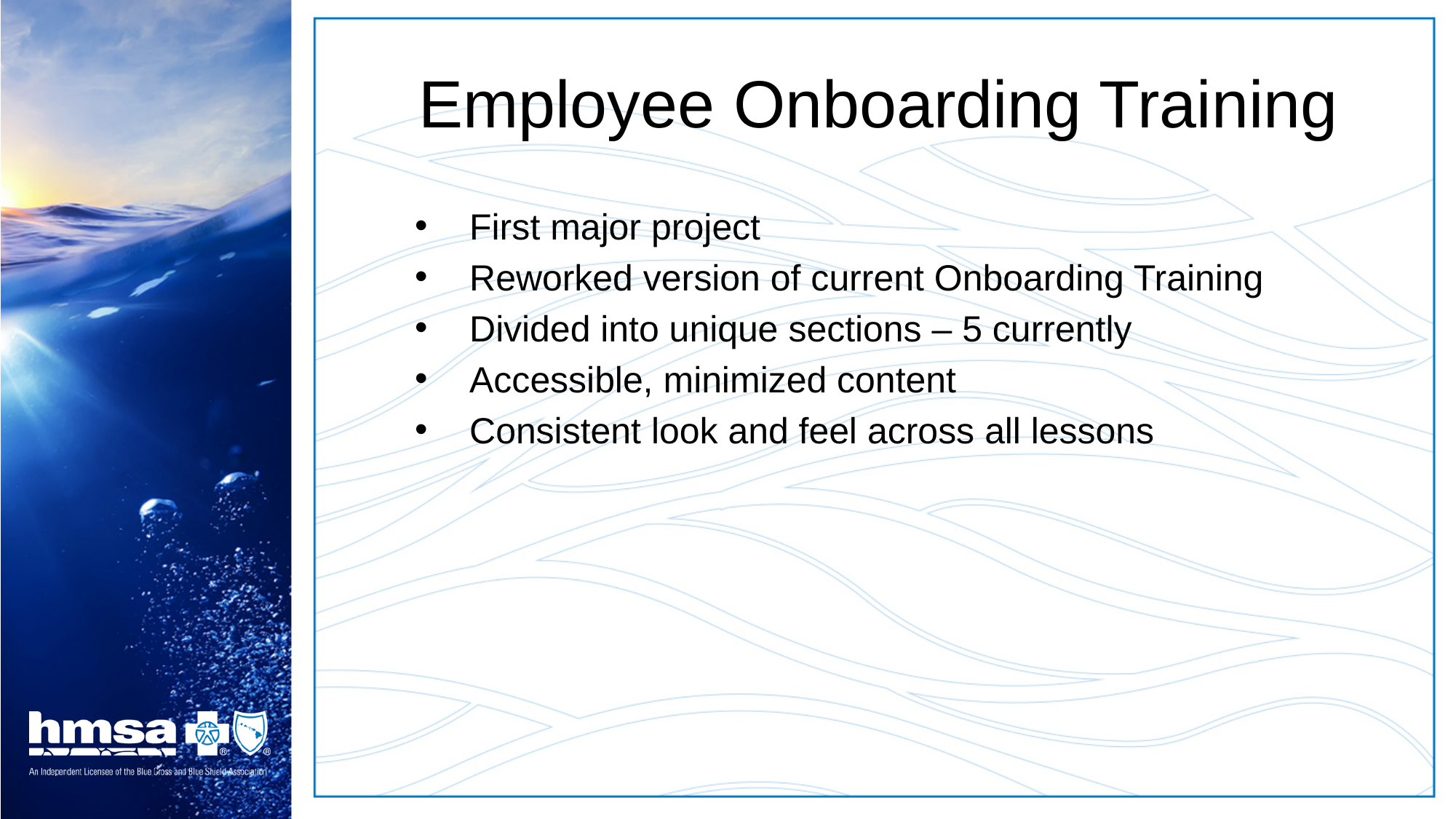

# Employee Onboarding Training
First major project
Reworked version of current Onboarding Training
Divided into unique sections – 5 currently
Accessible, minimized content
Consistent look and feel across all lessons